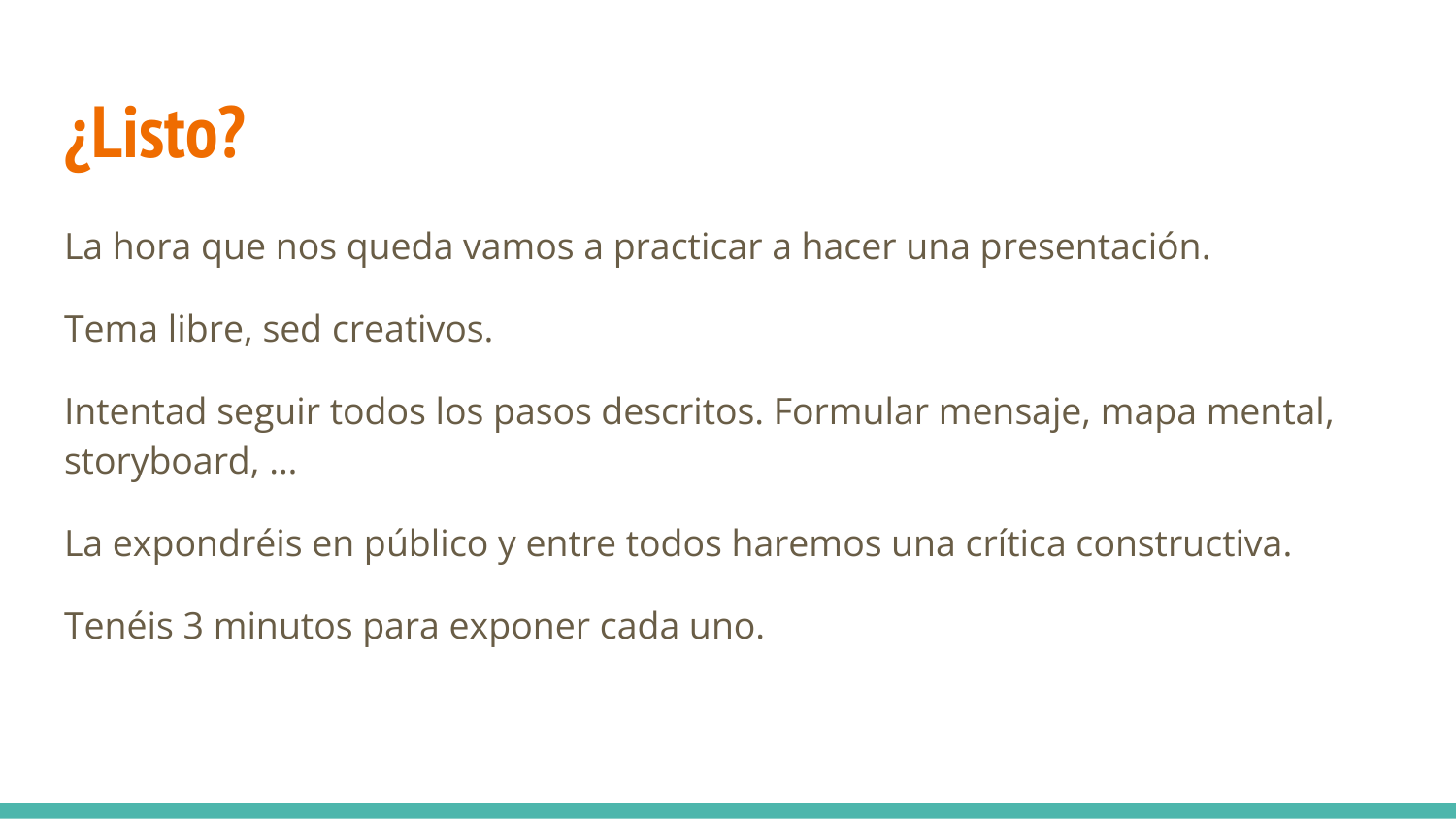

# ¿Listo?
La hora que nos queda vamos a practicar a hacer una presentación.
Tema libre, sed creativos.
Intentad seguir todos los pasos descritos. Formular mensaje, mapa mental, storyboard, …
La expondréis en público y entre todos haremos una crítica constructiva.
Tenéis 3 minutos para exponer cada uno.